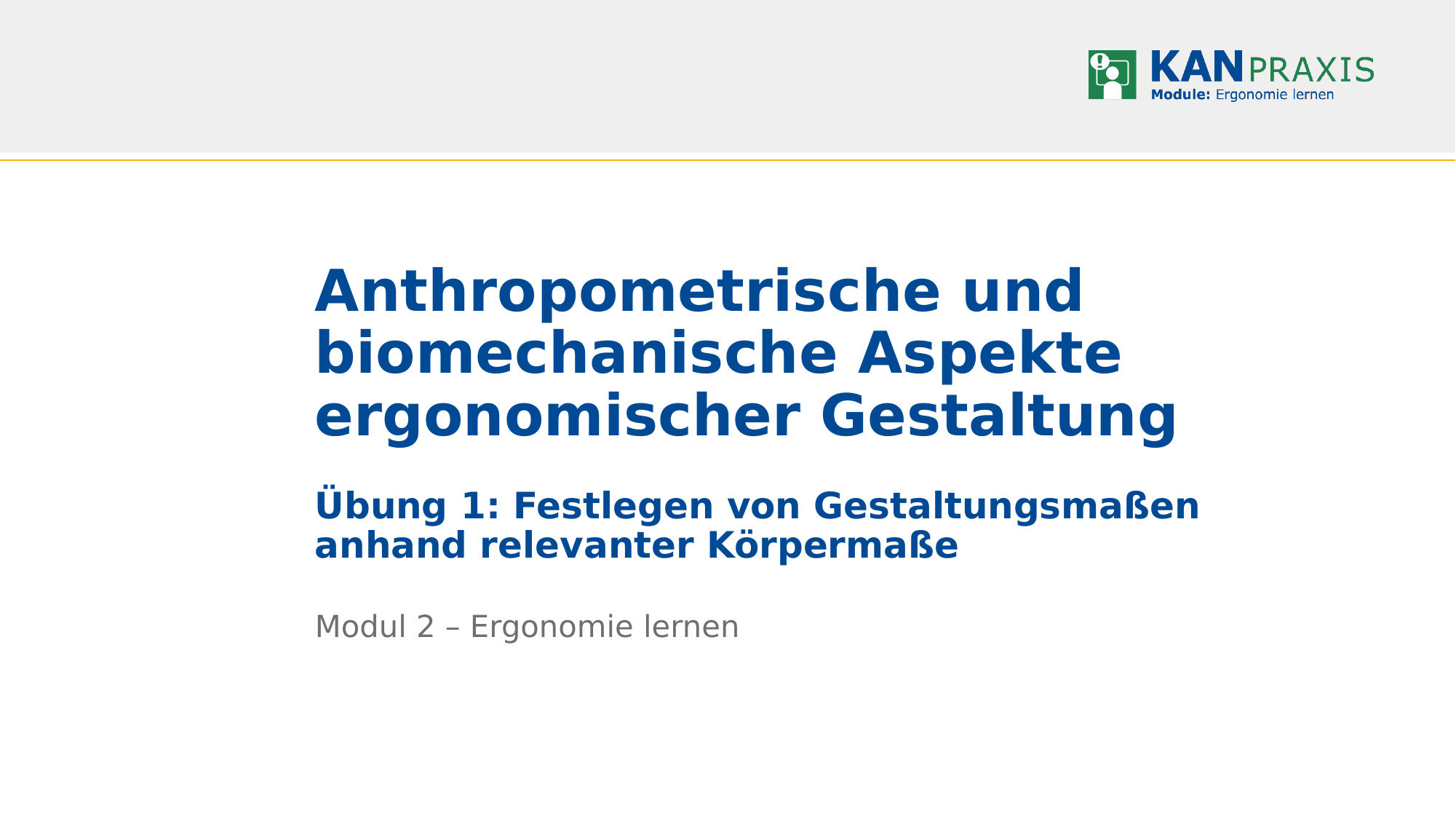

# Anthropometrische und biomechanische Aspekte ergonomischer Gestaltung Übung 1: Festlegen von Gestaltungsmaßen anhand relevanter Körpermaße
Modul 2 – Ergonomie lernen